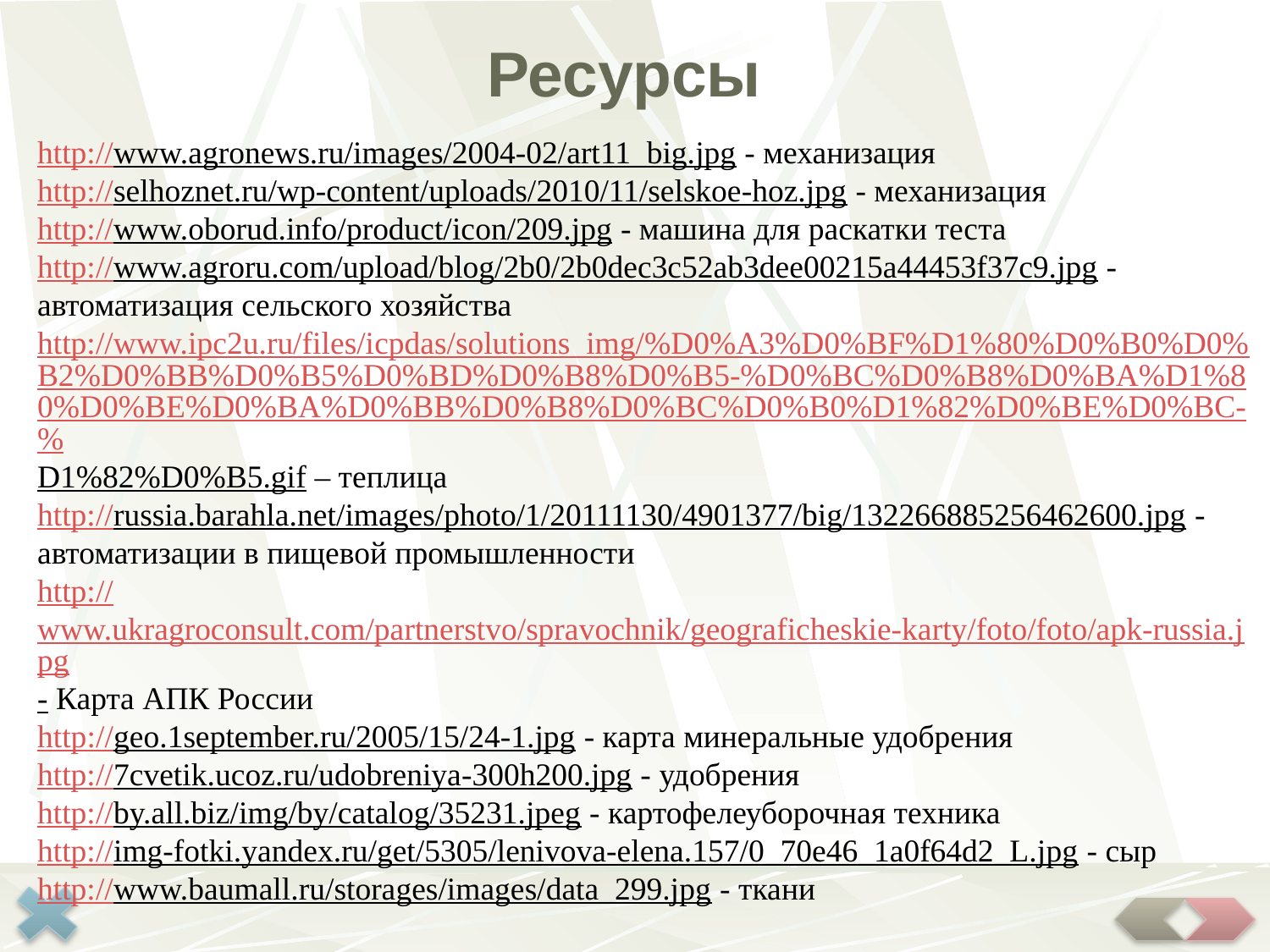

# Ресурсы
http://www.agronews.ru/images/2004-02/art11_big.jpg - механизация
http://selhoznet.ru/wp-content/uploads/2010/11/selskoe-hoz.jpg - механизация
http://www.oborud.info/product/icon/209.jpg - машина для раскатки теста
http://www.agroru.com/upload/blog/2b0/2b0dec3c52ab3dee00215a44453f37c9.jpg - автоматизация сельского хозяйства
http://www.ipc2u.ru/files/icpdas/solutions_img/%D0%A3%D0%BF%D1%80%D0%B0%D0%B2%D0%BB%D0%B5%D0%BD%D0%B8%D0%B5-%D0%BC%D0%B8%D0%BA%D1%80%D0%BE%D0%BA%D0%BB%D0%B8%D0%BC%D0%B0%D1%82%D0%BE%D0%BC-%D1%82%D0%B5.gif – теплица
http://russia.barahla.net/images/photo/1/20111130/4901377/big/132266885256462600.jpg - автоматизации в пищевой промышленности
http://www.ukragroconsult.com/partnerstvo/spravochnik/geograficheskie-karty/foto/foto/apk-russia.jpg- Карта АПК России
http://geo.1september.ru/2005/15/24-1.jpg - карта минеральные удобрения
http://7cvetik.ucoz.ru/udobreniya-300h200.jpg - удобрения
http://by.all.biz/img/by/catalog/35231.jpeg - картофелеуборочная техника
http://img-fotki.yandex.ru/get/5305/lenivova-elena.157/0_70e46_1a0f64d2_L.jpg - сыр
http://www.baumall.ru/storages/images/data_299.jpg - ткани